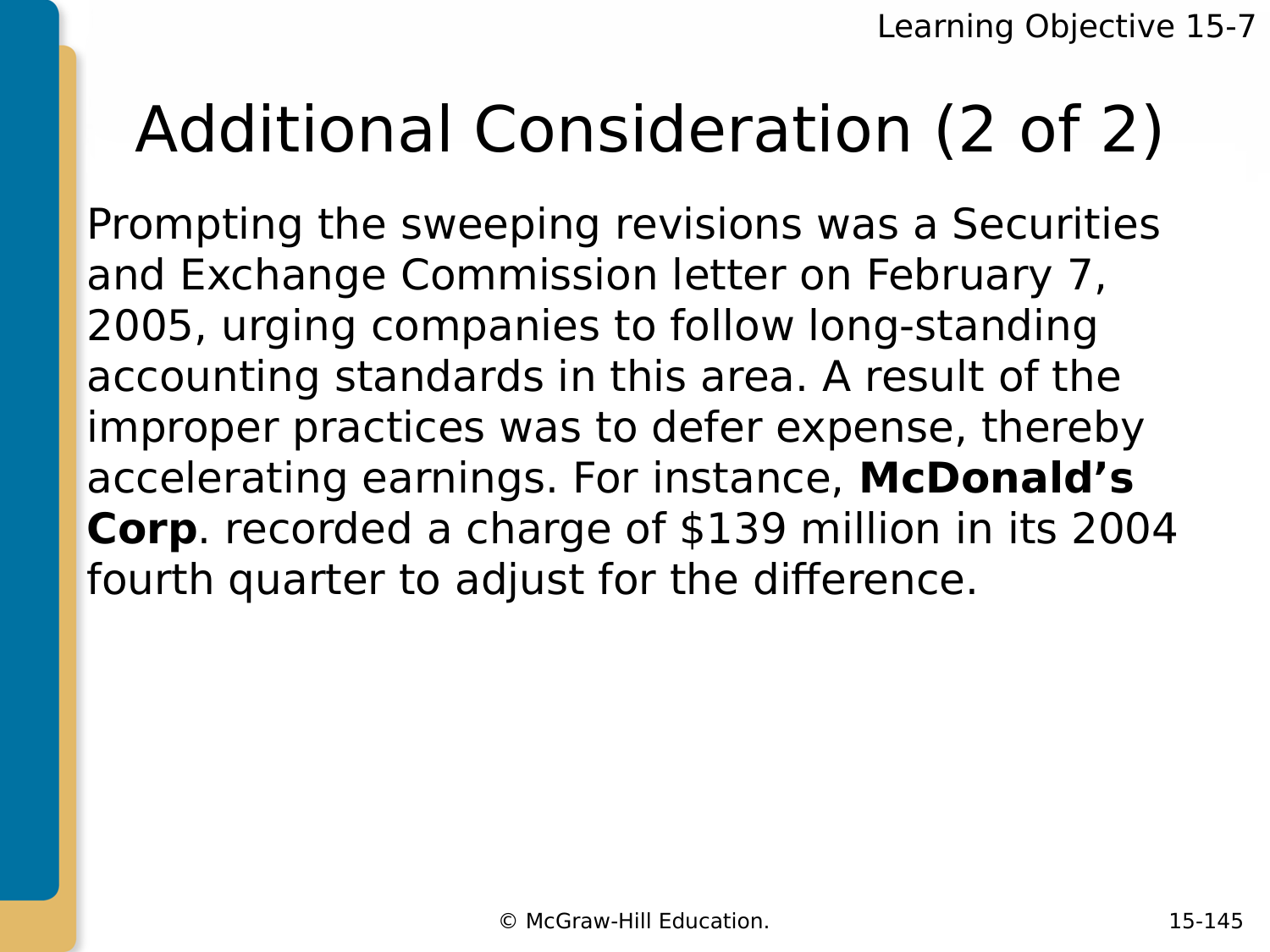

Learning Objective 15-7
# Additional Consideration (2 of 2)
Prompting the sweeping revisions was a Securities and Exchange Commission letter on February 7, 2005, urging companies to follow long-standing accounting standards in this area. A result of the improper practices was to defer expense, thereby accelerating earnings. For instance, McDonald’s Corp. recorded a charge of $139 million in its 2004 fourth quarter to adjust for the difference.